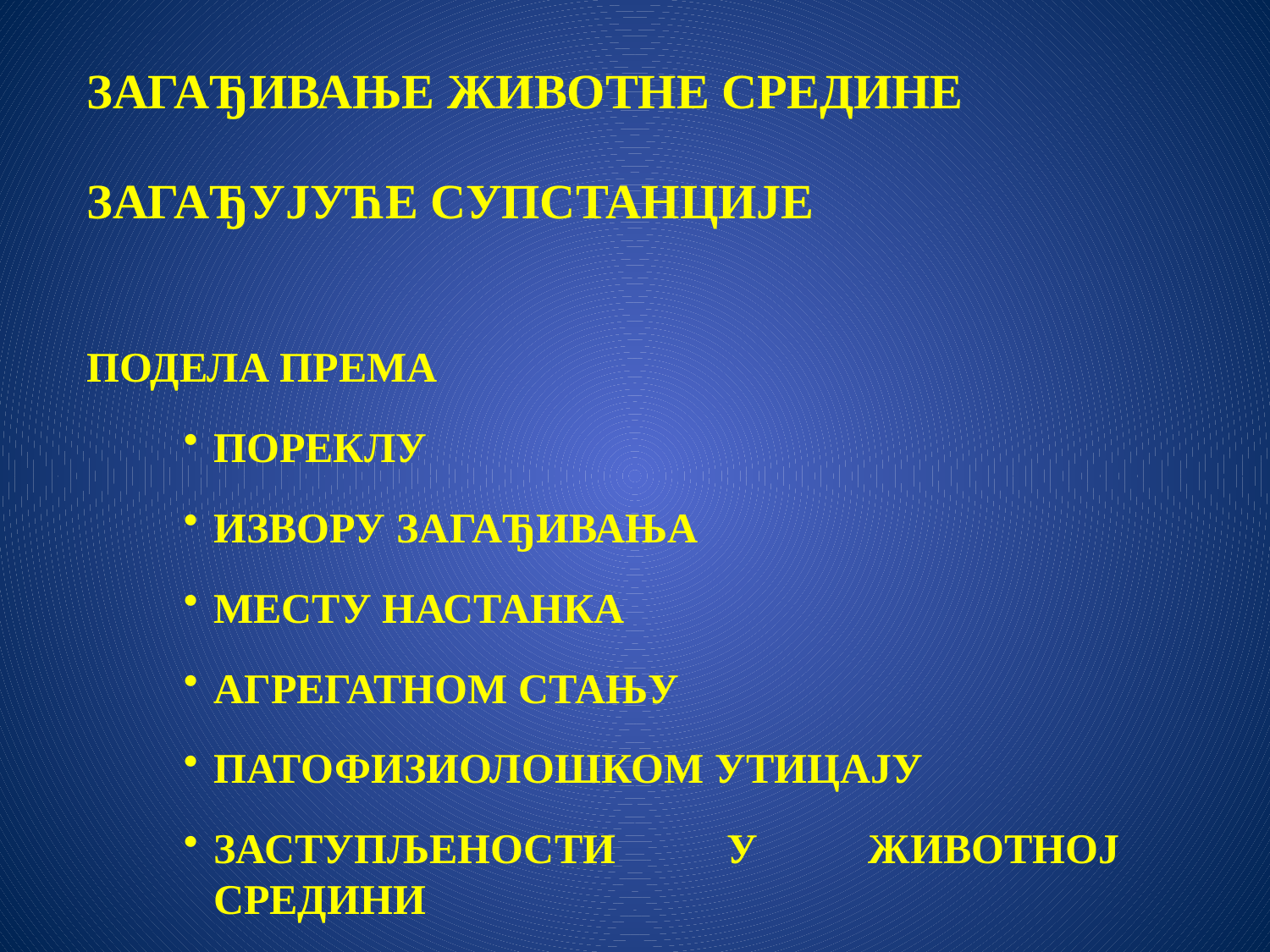

ЗАГАЂИВАЊЕ ЖИВОТНЕ СРЕДИНЕ

ЗАГАЂУЈУЋЕ СУПСТАНЦИЈЕ
ПОДЕЛА ПРЕМА

ПОРЕКЛУ

ИЗВОРУ ЗАГАЂИВАЊА

МЕСТУ НАСТАНКА

АГРЕГАТНОМ СТАЊУ

ПАТОФИЗИОЛОШКОМ УТИЦАЈУ

ЗАСТУПЉЕНОСТИ У ЖИВОТНОЈ СРЕДИНИ